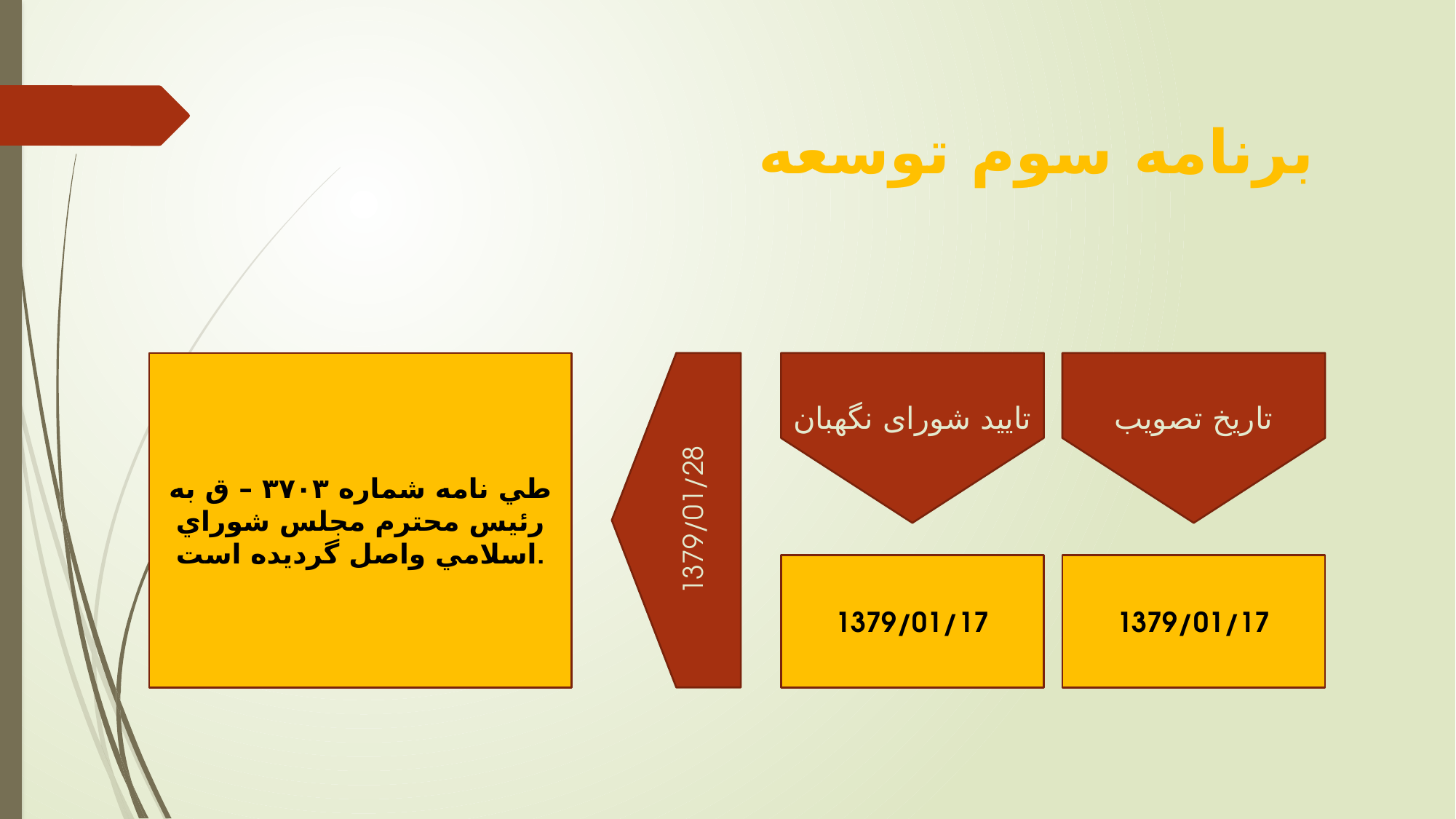

برنامه سوم توسعه
تاریخ تصویب
تایید شورای نگهبان
طي نامه شماره ٣٧٠٣ – ق به رئيس محترم مجلس شوراي اسلامي واصل گردیده است.
1379/01/28
1379/01/17
1379/01/17